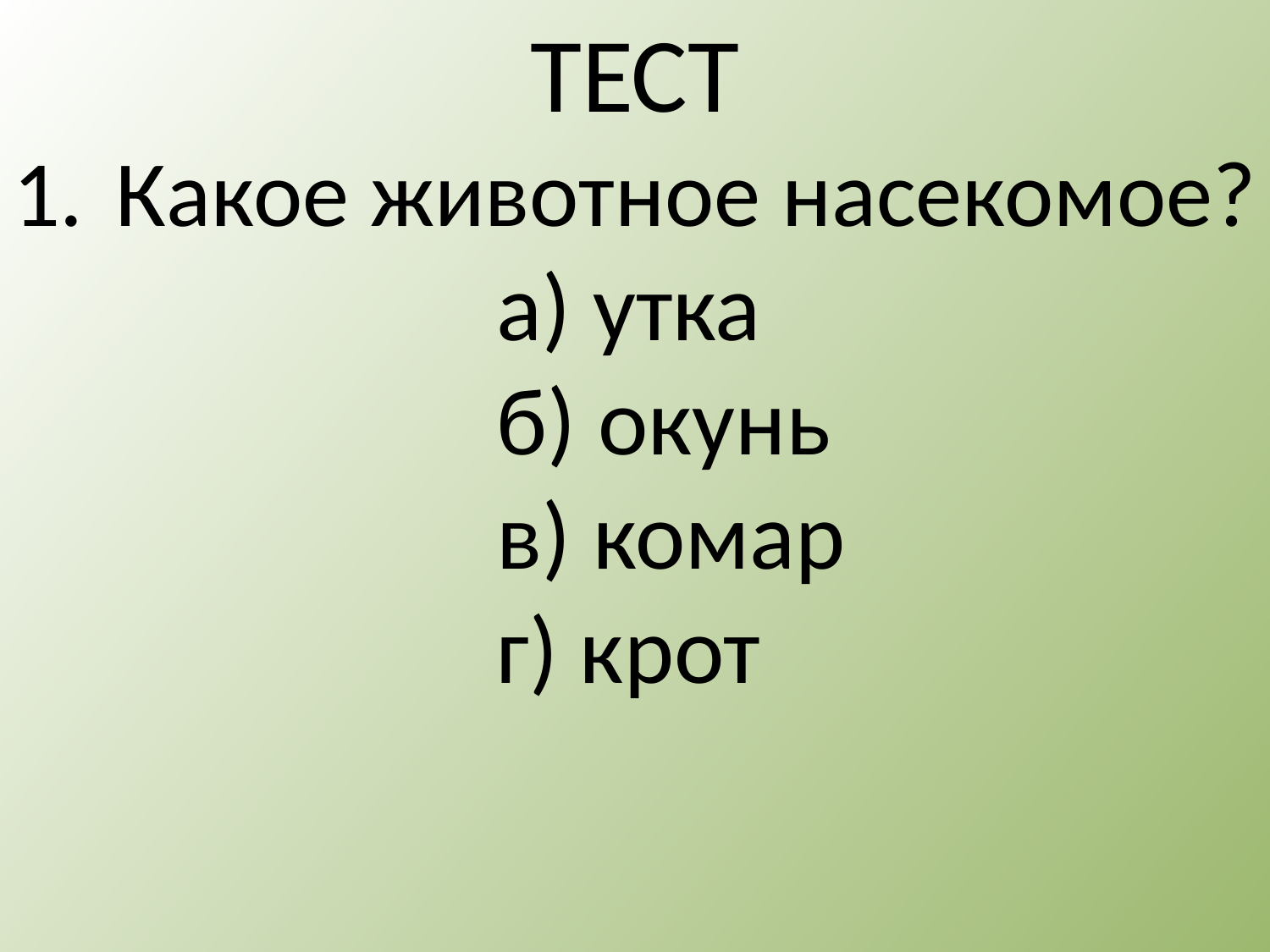

ТЕСТ
Какое животное насекомое?
				а) утка
				б) окунь
				в) комар
				г) крот